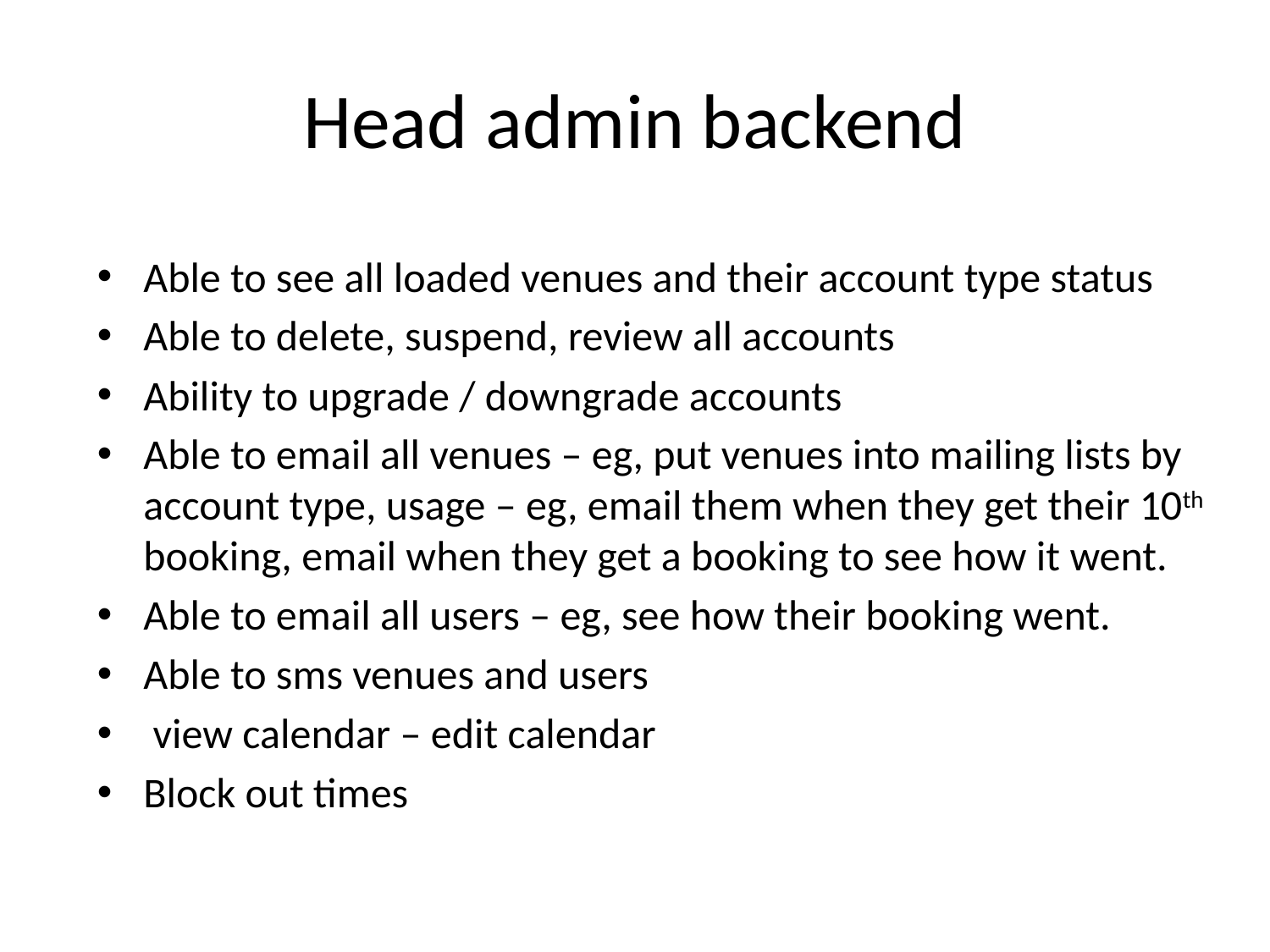

# Head admin backend
Able to see all loaded venues and their account type status
Able to delete, suspend, review all accounts
Ability to upgrade / downgrade accounts
Able to email all venues – eg, put venues into mailing lists by account type, usage – eg, email them when they get their 10th booking, email when they get a booking to see how it went.
Able to email all users – eg, see how their booking went.
Able to sms venues and users
 view calendar – edit calendar
Block out times